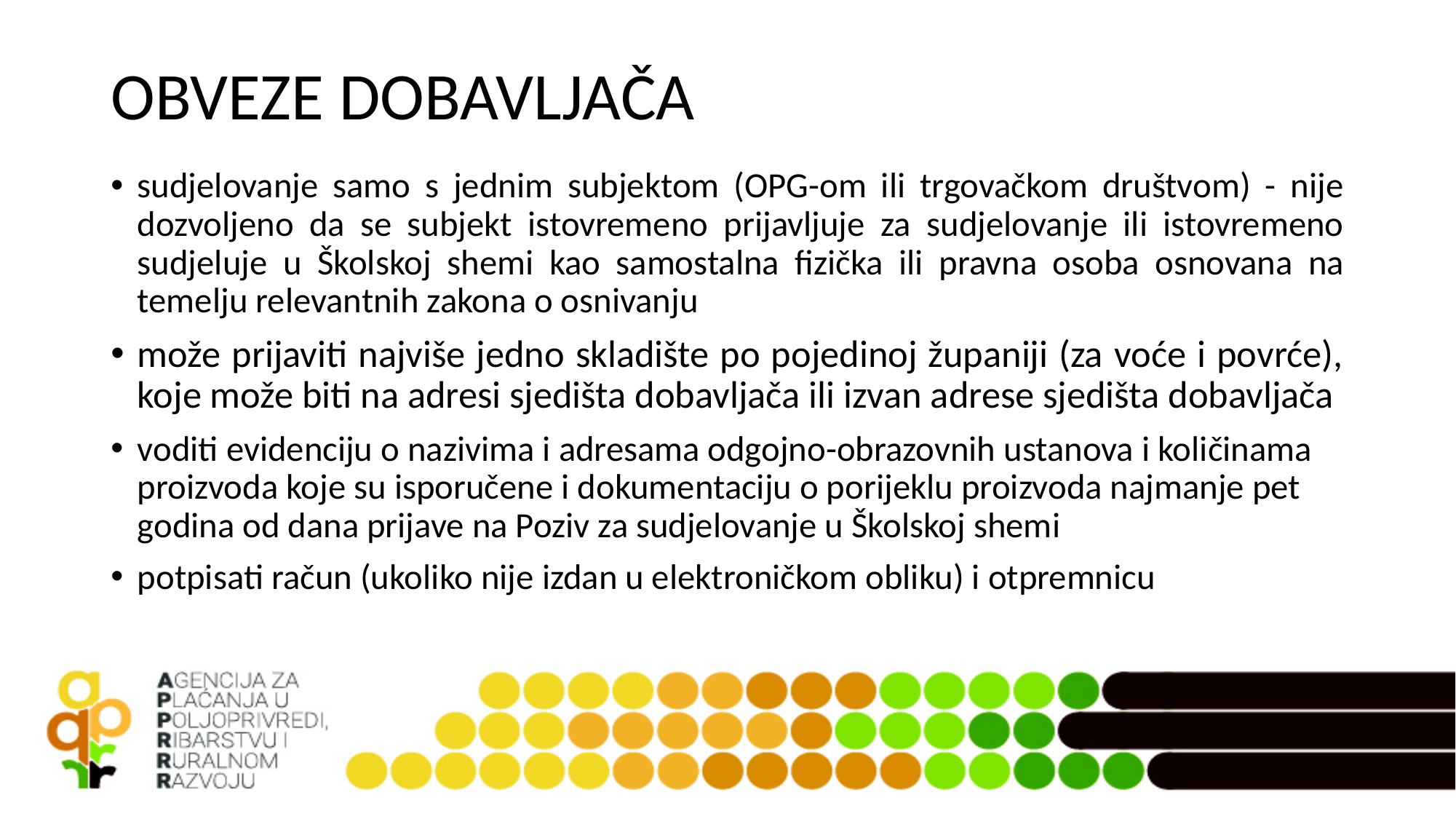

# OBVEZE DOBAVLJAČA
sudjelovanje samo s jednim subjektom (OPG-om ili trgovačkom društvom) - nije dozvoljeno da se subjekt istovremeno prijavljuje za sudjelovanje ili istovremeno sudjeluje u Školskoj shemi kao samostalna fizička ili pravna osoba osnovana na temelju relevantnih zakona o osnivanju
može prijaviti najviše jedno skladište po pojedinoj županiji (za voće i povrće), koje može biti na adresi sjedišta dobavljača ili izvan adrese sjedišta dobavljača
voditi evidenciju o nazivima i adresama odgojno-obrazovnih ustanova i količinama proizvoda koje su isporučene i dokumentaciju o porijeklu proizvoda najmanje pet godina od dana prijave na Poziv za sudjelovanje u Školskoj shemi
potpisati račun (ukoliko nije izdan u elektroničkom obliku) i otpremnicu